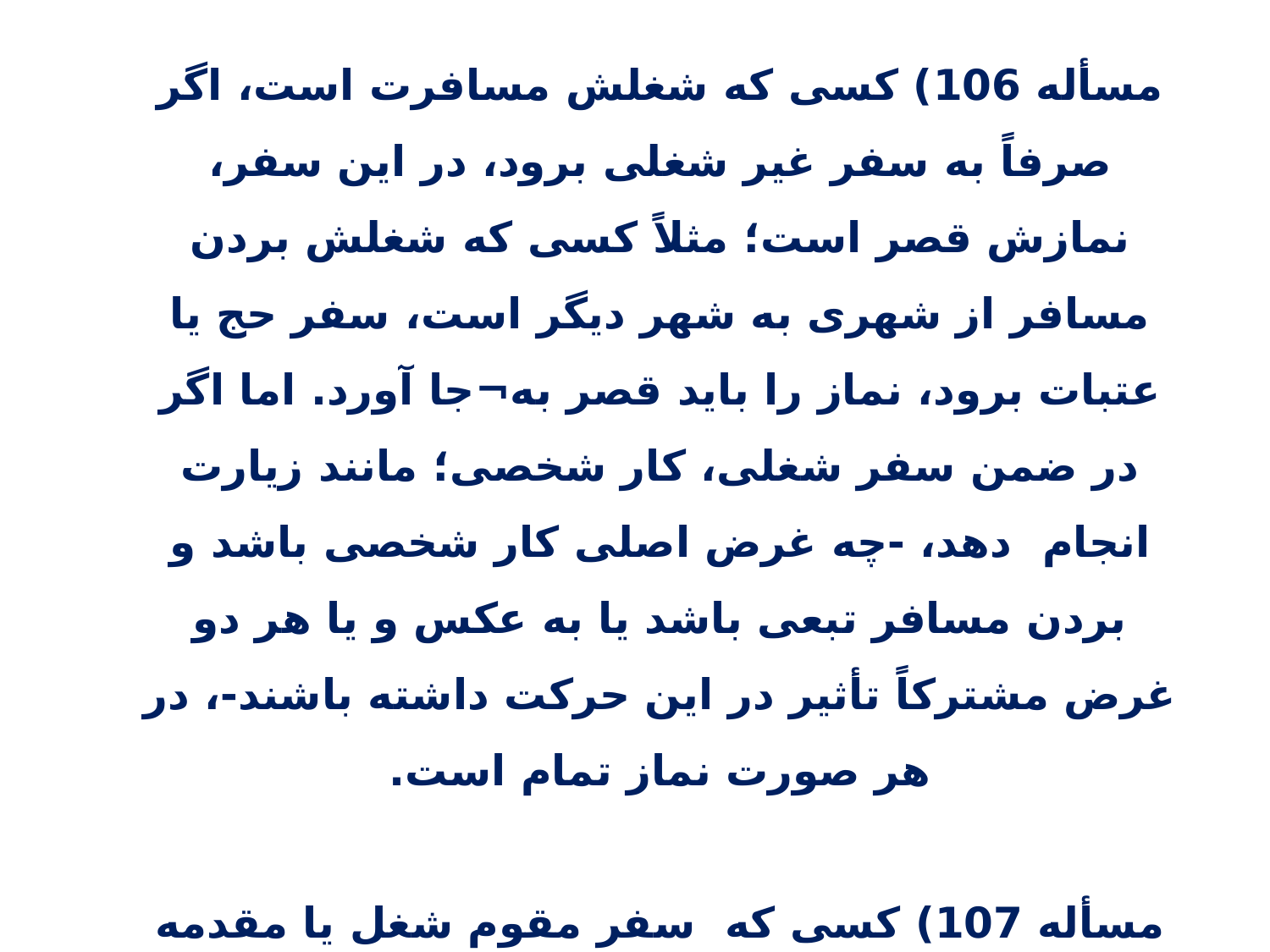

مسأله 106) کسی که شغلش مسافرت است، اگر صرفاً به سفر غیر شغلی برود، در این سفر، نمازش قصر است؛ مثلاً کسی که شغلش بردن مسافر از شهری به شهر دیگر است، سفر حج یا عتبات برود، نماز را باید قصر به¬جا آورد. اما اگر در ضمن سفر شغلی، کار شخصی؛ مانند زیارت انجام  دهد، -چه غرض اصلی کار شخصی باشد و بردن مسافر تبعی باشد یا به عکس و یا هر دو غرض مشترکاً تأثیر در این حرکت داشته باشند-، در هر صورت نماز تمام است.

مسأله 107) کسی که  سفر مقوم شغل یا مقدمه ی آن است، اگر به سفر غیر شغلی برود – که نمازش قصر است- چنانچه در بازگشت به خاطر شغلش بخواهد به محل شغل برود، نمازش در برگشت تمام است.